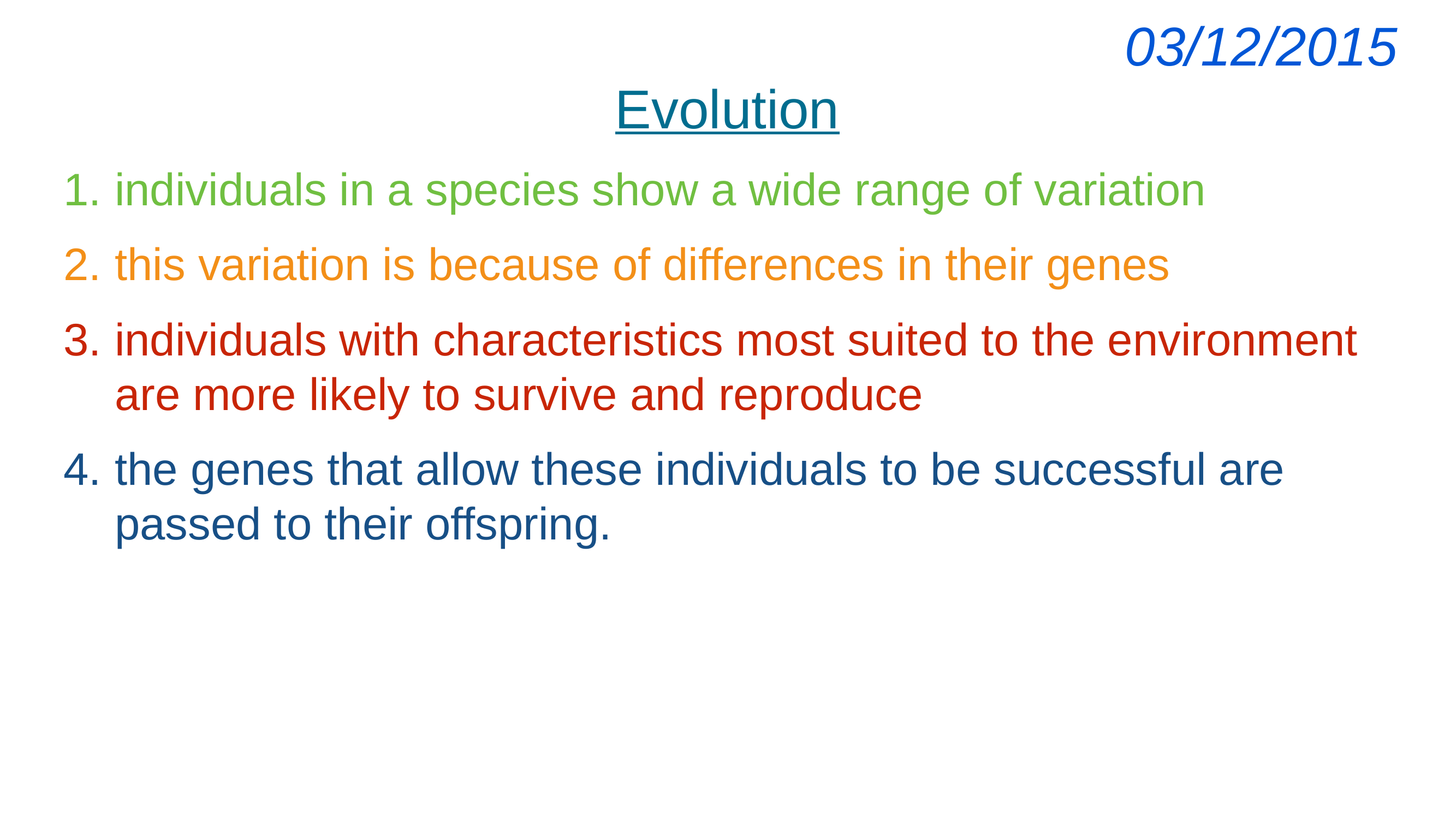

| 03/12/2015 |
| --- |
Evolution
individuals in a species show a wide range of variation
this variation is because of differences in their genes
individuals with characteristics most suited to the environment are more likely to survive and reproduce
the genes that allow these individuals to be successful are passed to their offspring.